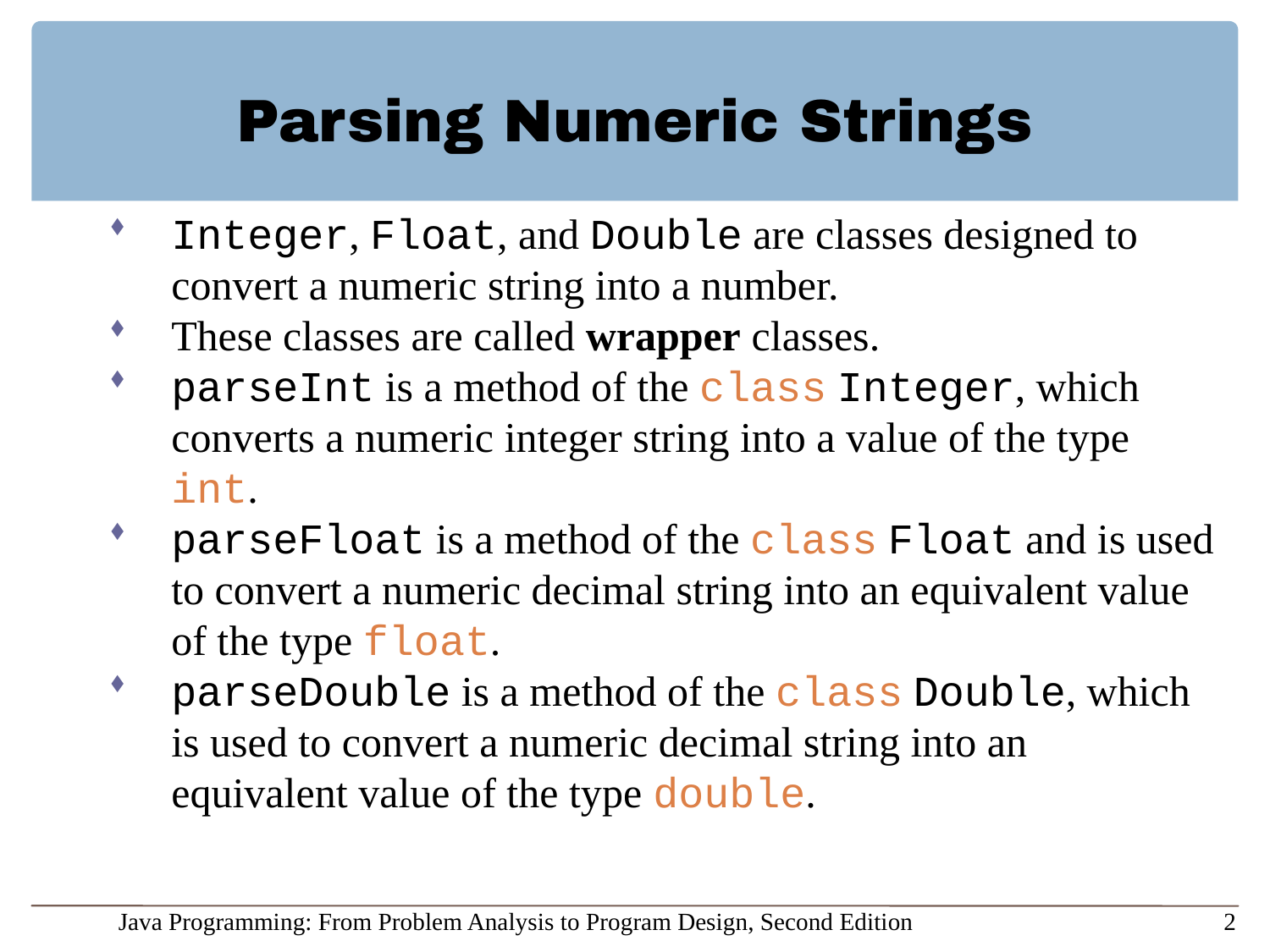

# Parsing Numeric Strings
Integer, Float, and Double are classes designed to convert a numeric string into a number.
These classes are called wrapper classes.
parseInt is a method of the class Integer, which converts a numeric integer string into a value of the type int.
parseFloat is a method of the class Float and is used to convert a numeric decimal string into an equivalent value of the type float.
parseDouble is a method of the class Double, which is used to convert a numeric decimal string into an equivalent value of the type double.
Java Programming: From Problem Analysis to Program Design, Second Edition
2